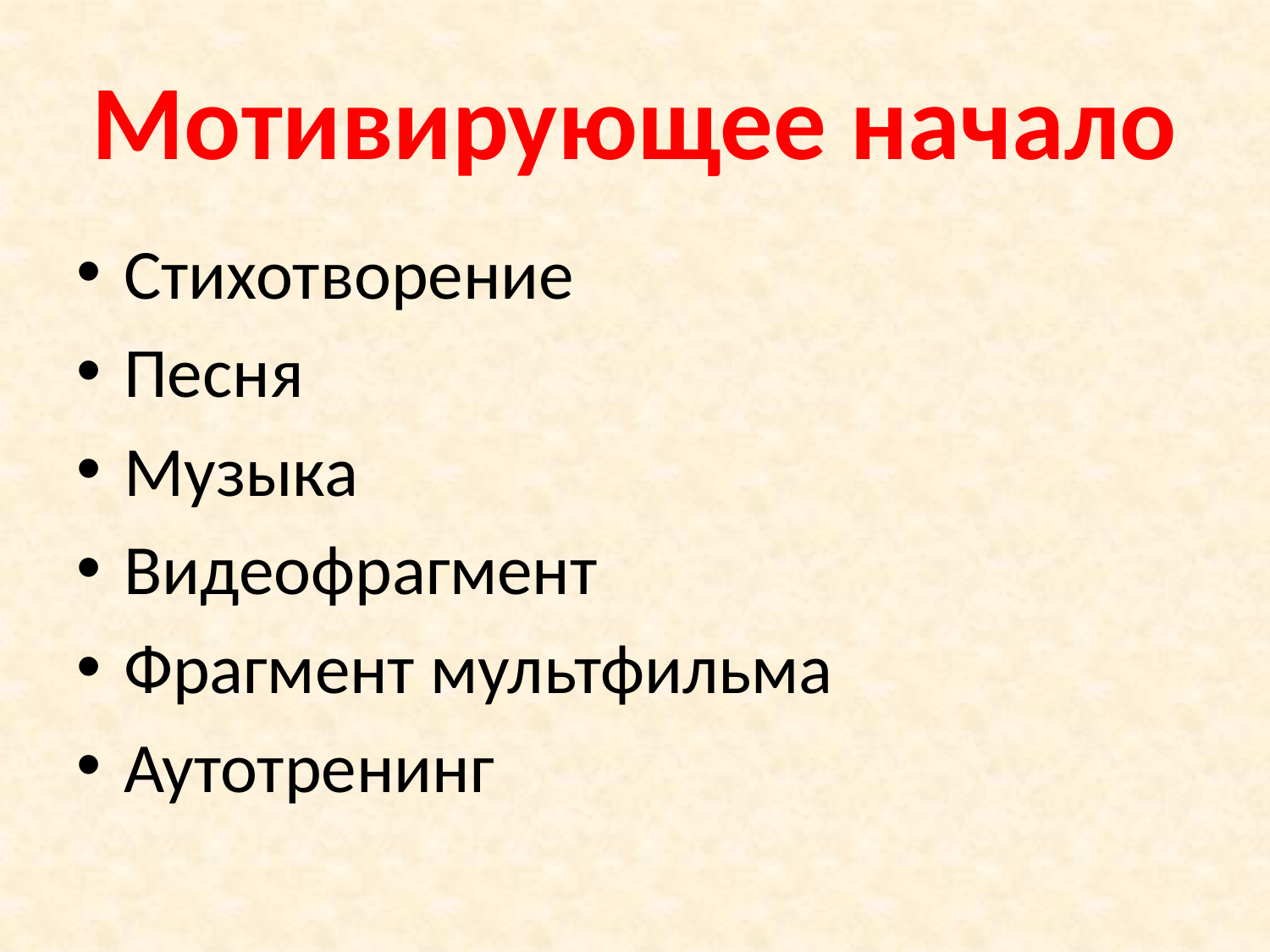

# Мотивирующее начало
Стихотворение
Песня
Музыка
Видеофрагмент
Фрагмент мультфильма
Аутотренинг